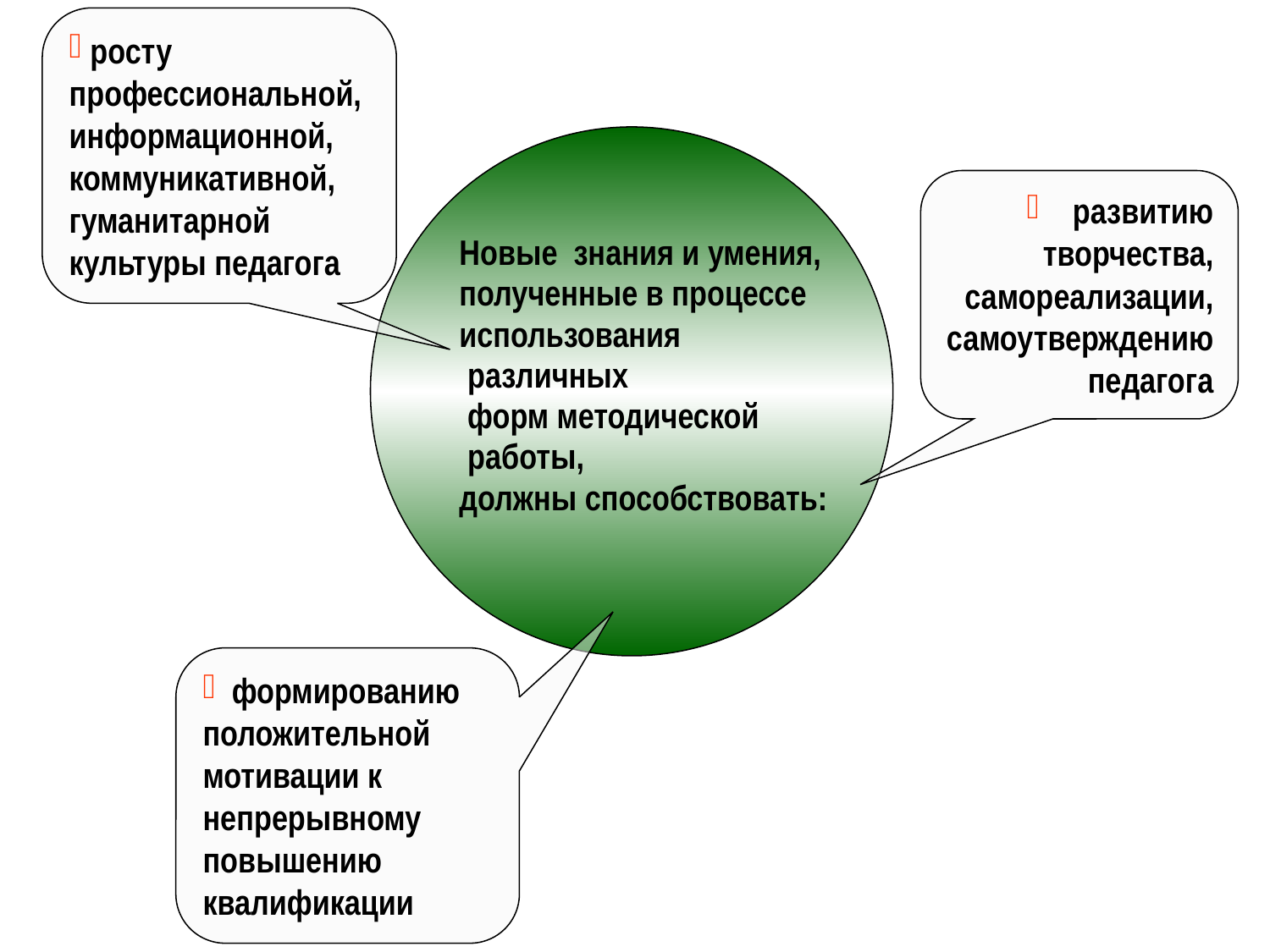

росту профессиональной, информационной, коммуникативной, гуманитарной   культуры педагога
Новые  знания и умения,
полученные в процессе
использования
 различных
 форм методической
 работы,
должны способствовать:

  развитию творчества, самореализации, самоутверждению   педагога
  формированию положительной мотивации к непрерывному повышению квалификации